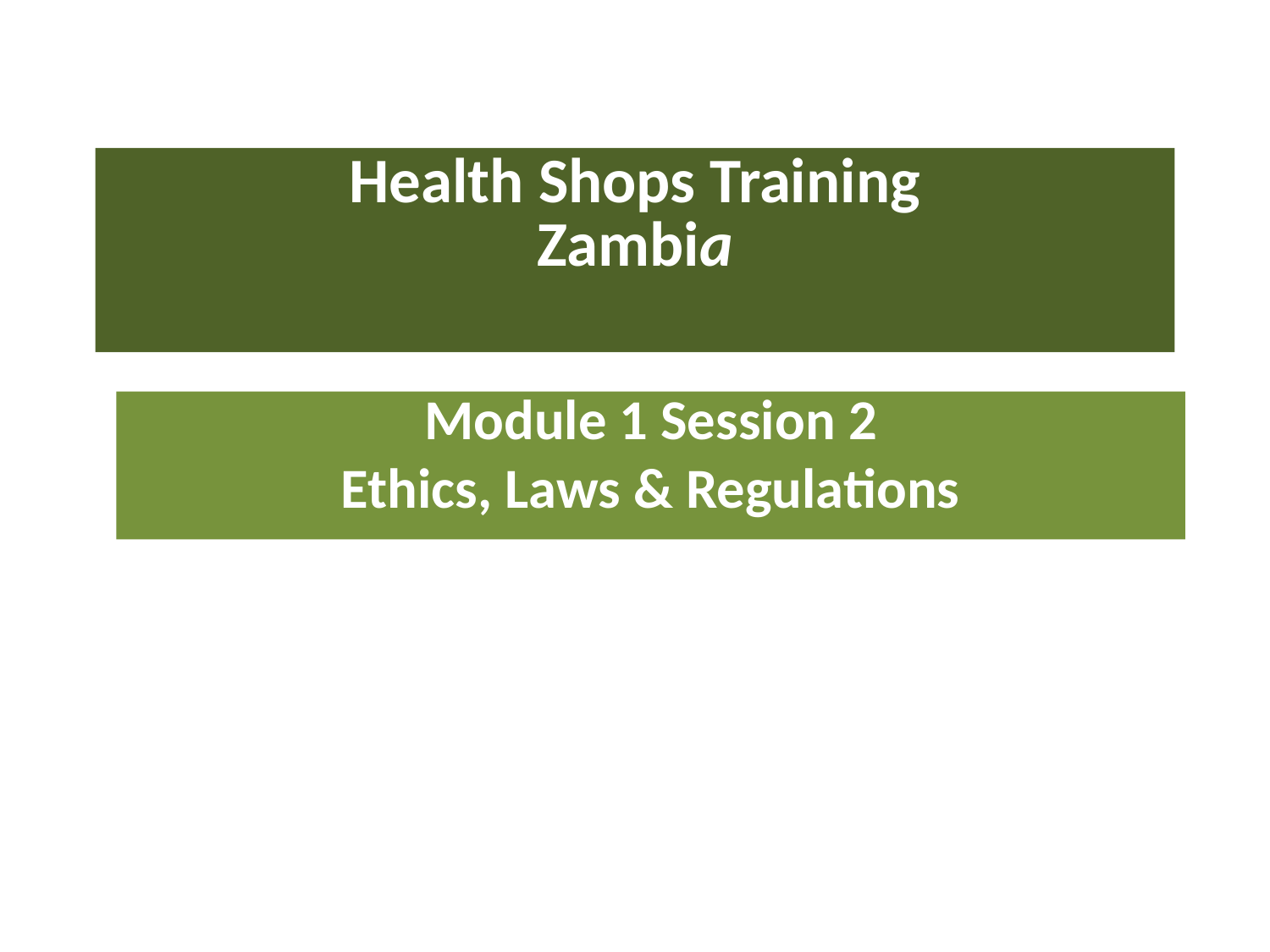

# Health Shops Training Zambia
Module 1 Session 2
Ethics, Laws & Regulations